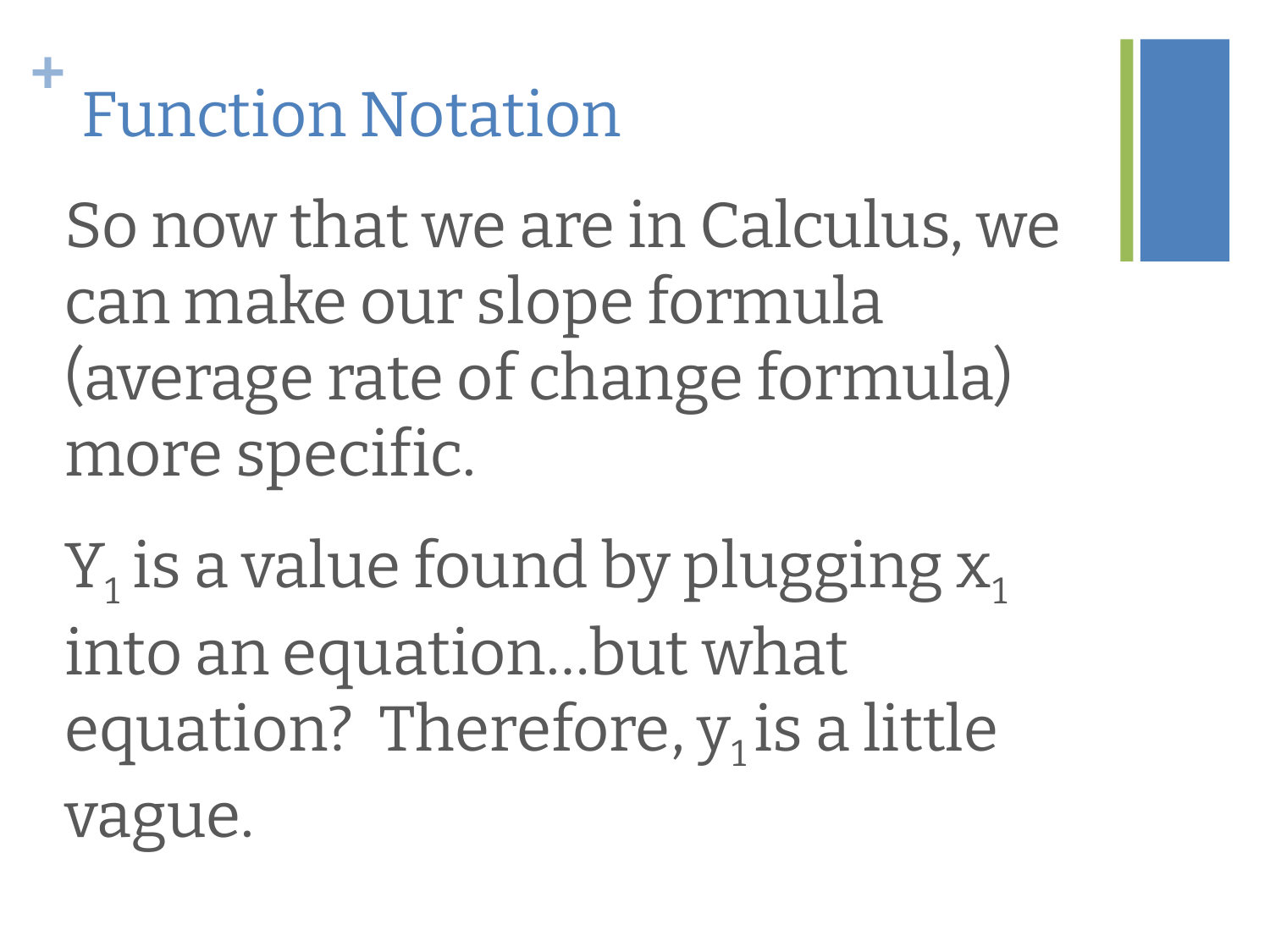

# Function Notation
So now that we are in Calculus, we can make our slope formula (average rate of change formula) more specific.
Y1 is a value found by plugging x1 into an equation…but what equation?  Therefore, y1 is a little vague.